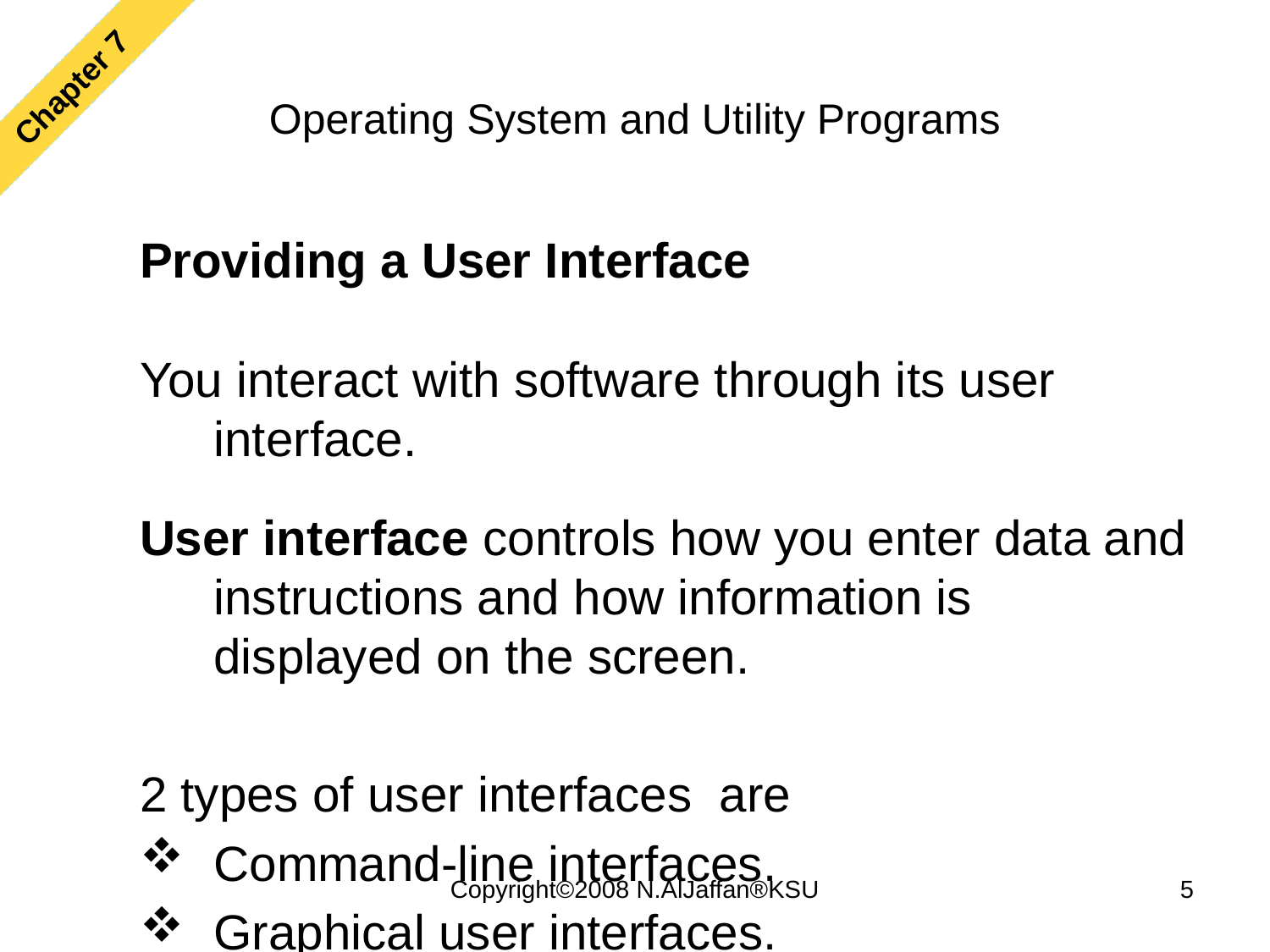

# Operating System and Utility Programs
Chapter 7
Providing a User Interface

You interact with software through its user interface.

User interface controls how you enter data and instructions and how information is displayed on the screen.

2 types of user interfaces  are
Command-line interfaces.
Graphical user interfaces.

Copyright©2008 N.AlJaffan®KSU
5